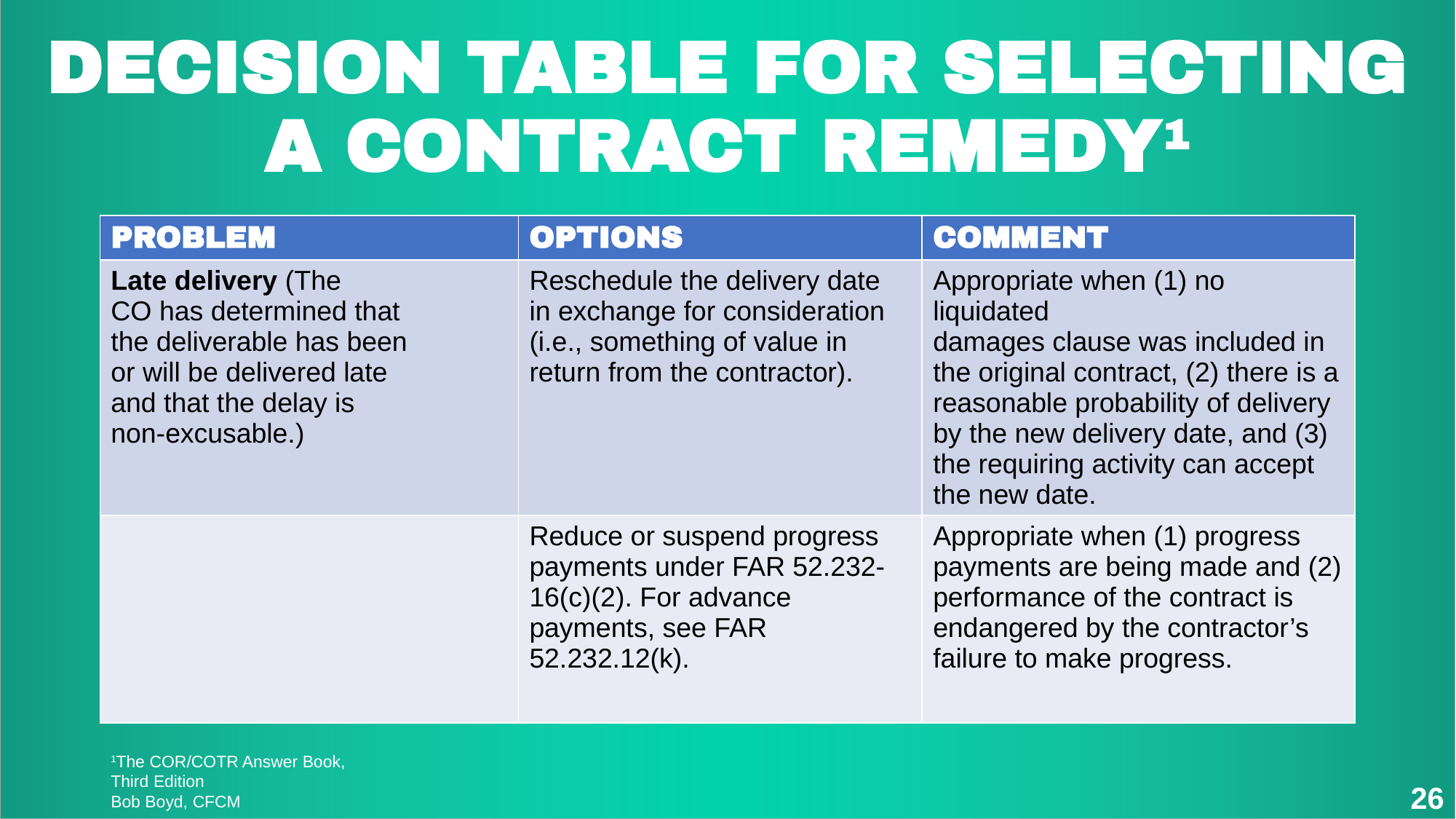

DECISION TABLE FOR SELECTING A CONTRACT REMEDY1
| PROBLEM | OPTIONS | COMMENT |
| --- | --- | --- |
| Late delivery (The CO has determined that the deliverable has been or will be delivered late and that the delay is non-excusable.) | Reschedule the delivery date in exchange for consideration (i.e., something of value in return from the contractor). | Appropriate when (1) no liquidated damages clause was included in the original contract, (2) there is a reasonable probability of delivery by the new delivery date, and (3) the requiring activity can accept the new date. |
|  | Reduce or suspend progress payments under FAR 52.232- 16(c)(2). For advance payments, see FAR 52.232.12(k). | Appropriate when (1) progress payments are being made and (2) performance of the contract is endangered by the contractor’s failure to make progress. |
1The COR/COTR Answer Book,
Third Edition
Bob Boyd, CFCM
26